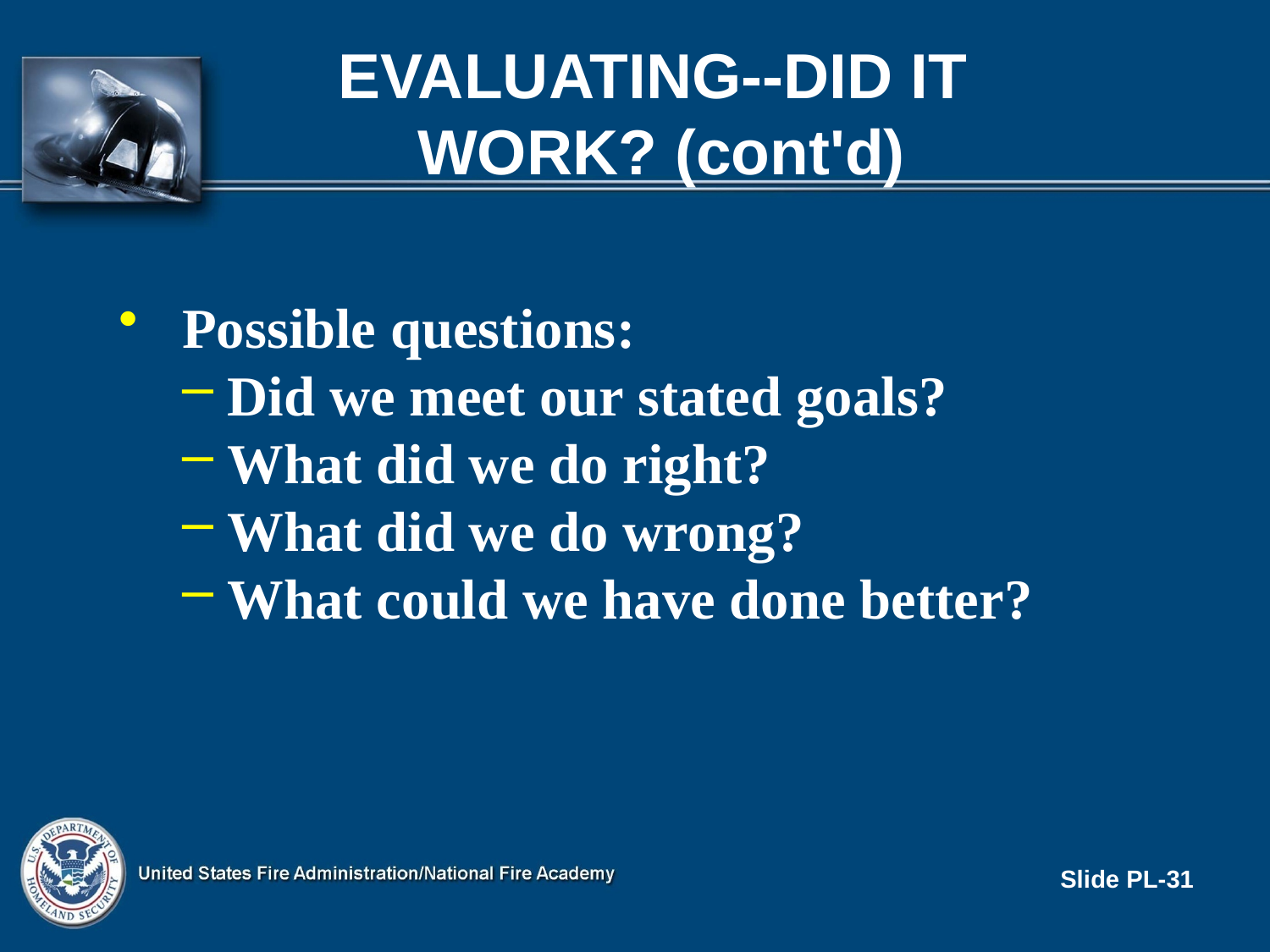

# Evaluating--Did it Work? (cont'd)
Possible questions:
 Did we meet our stated goals?
 What did we do right?
 What did we do wrong?
 What could we have done better?
Slide PL-31